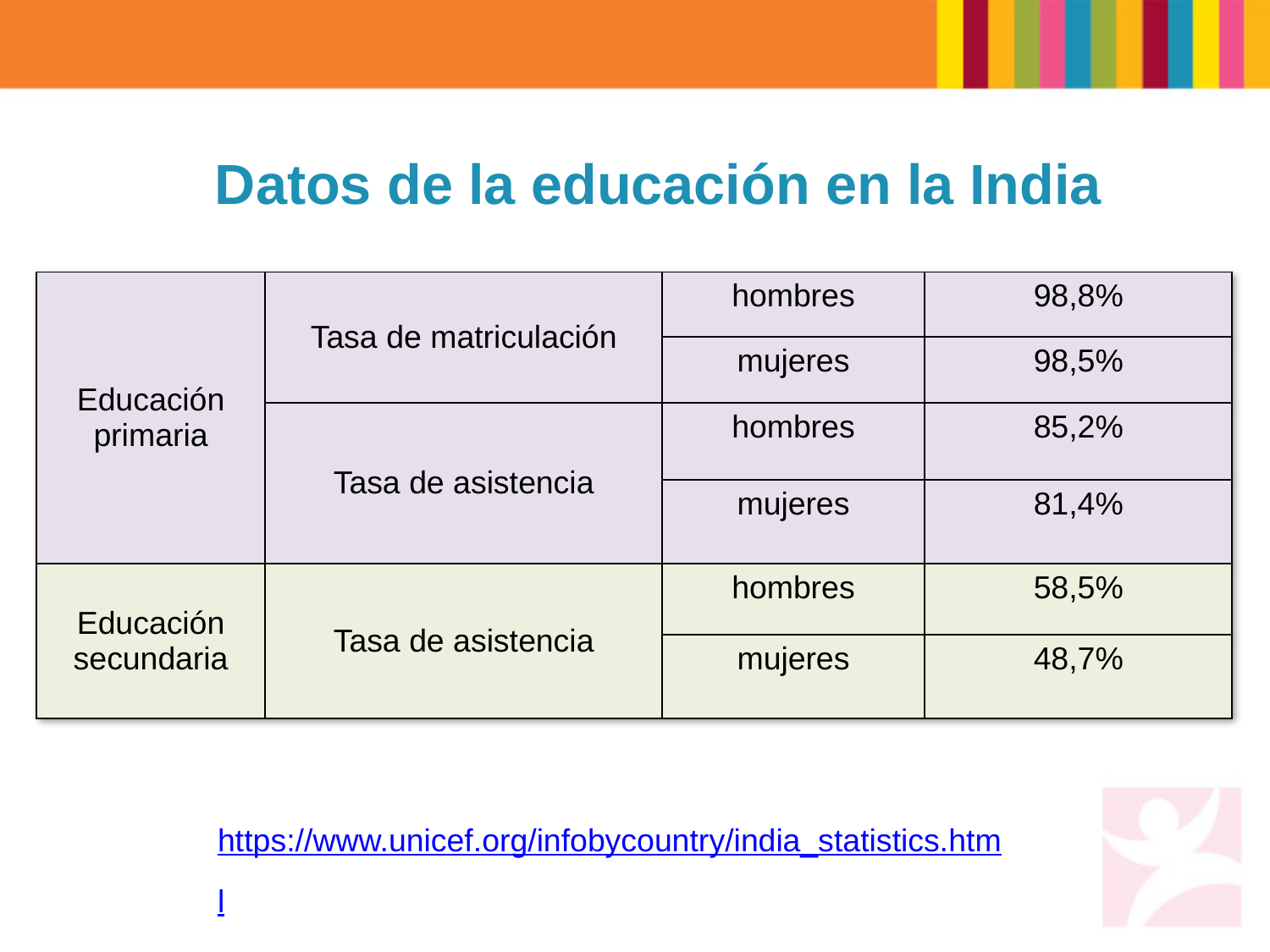

# Datos de la educación en la India
| Educación primaria | Tasa de matriculación | hombres | 98,8% |
| --- | --- | --- | --- |
|  |  | mujeres | 98,5% |
|  | Tasa de asistencia | hombres | 85,2% |
|  |  | mujeres | 81,4% |
| Educación secundaria | Tasa de asistencia | hombres | 58,5% |
|  |  | mujeres | 48,7% |
https://www.unicef.org/infobycountry/india_statistics.html